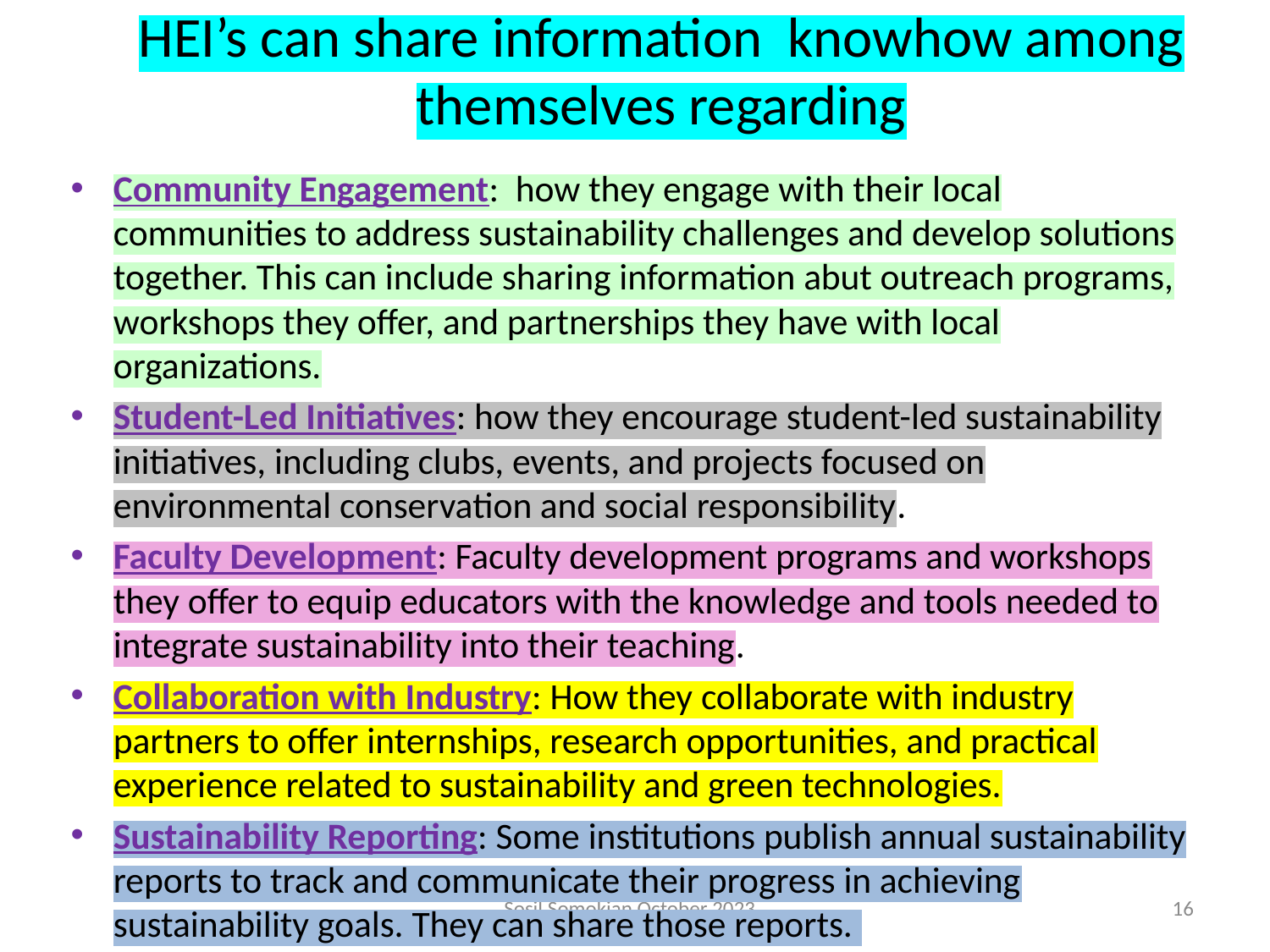

# HEI’s can share information  knowhow among themselves regarding
Community Engagement:  how they engage with their local communities to address sustainability challenges and develop solutions together. This can include sharing information abut outreach programs, workshops they offer, and partnerships they have with local organizations.
Student-Led Initiatives: how they encourage student-led sustainability initiatives, including clubs, events, and projects focused on environmental conservation and social responsibility.
Faculty Development: Faculty development programs and workshops they offer to equip educators with the knowledge and tools needed to integrate sustainability into their teaching.
Collaboration with Industry: How they collaborate with industry partners to offer internships, research opportunities, and practical experience related to sustainability and green technologies.
Sustainability Reporting: Some institutions publish annual sustainability reports to track and communicate their progress in achieving sustainability goals. They can share those reports.

Sosil Somokian October 2023
16